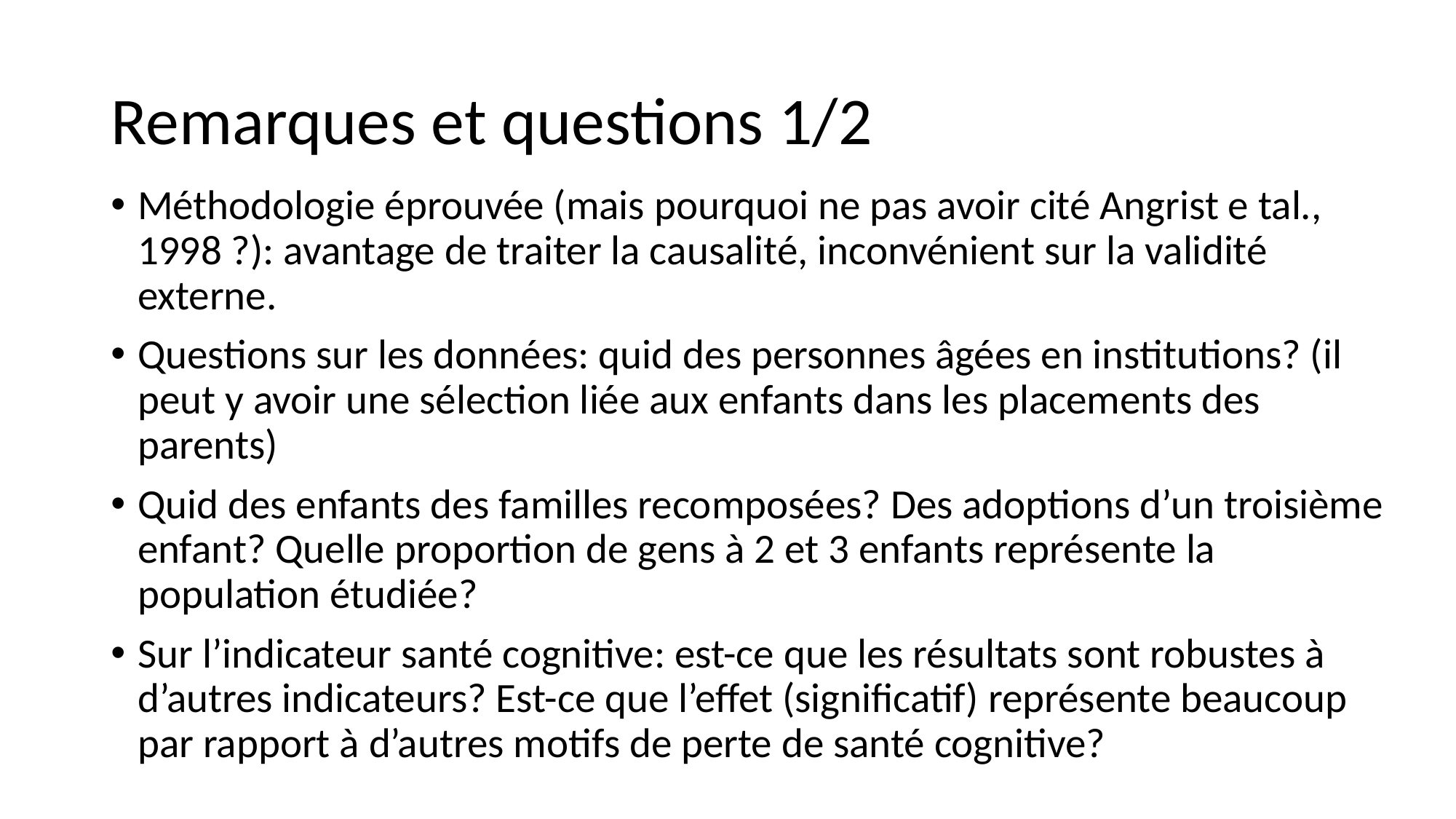

# Remarques et questions 1/2
Méthodologie éprouvée (mais pourquoi ne pas avoir cité Angrist e tal., 1998 ?): avantage de traiter la causalité, inconvénient sur la validité externe.
Questions sur les données: quid des personnes âgées en institutions? (il peut y avoir une sélection liée aux enfants dans les placements des parents)
Quid des enfants des familles recomposées? Des adoptions d’un troisième enfant? Quelle proportion de gens à 2 et 3 enfants représente la population étudiée?
Sur l’indicateur santé cognitive: est-ce que les résultats sont robustes à d’autres indicateurs? Est-ce que l’effet (significatif) représente beaucoup par rapport à d’autres motifs de perte de santé cognitive?